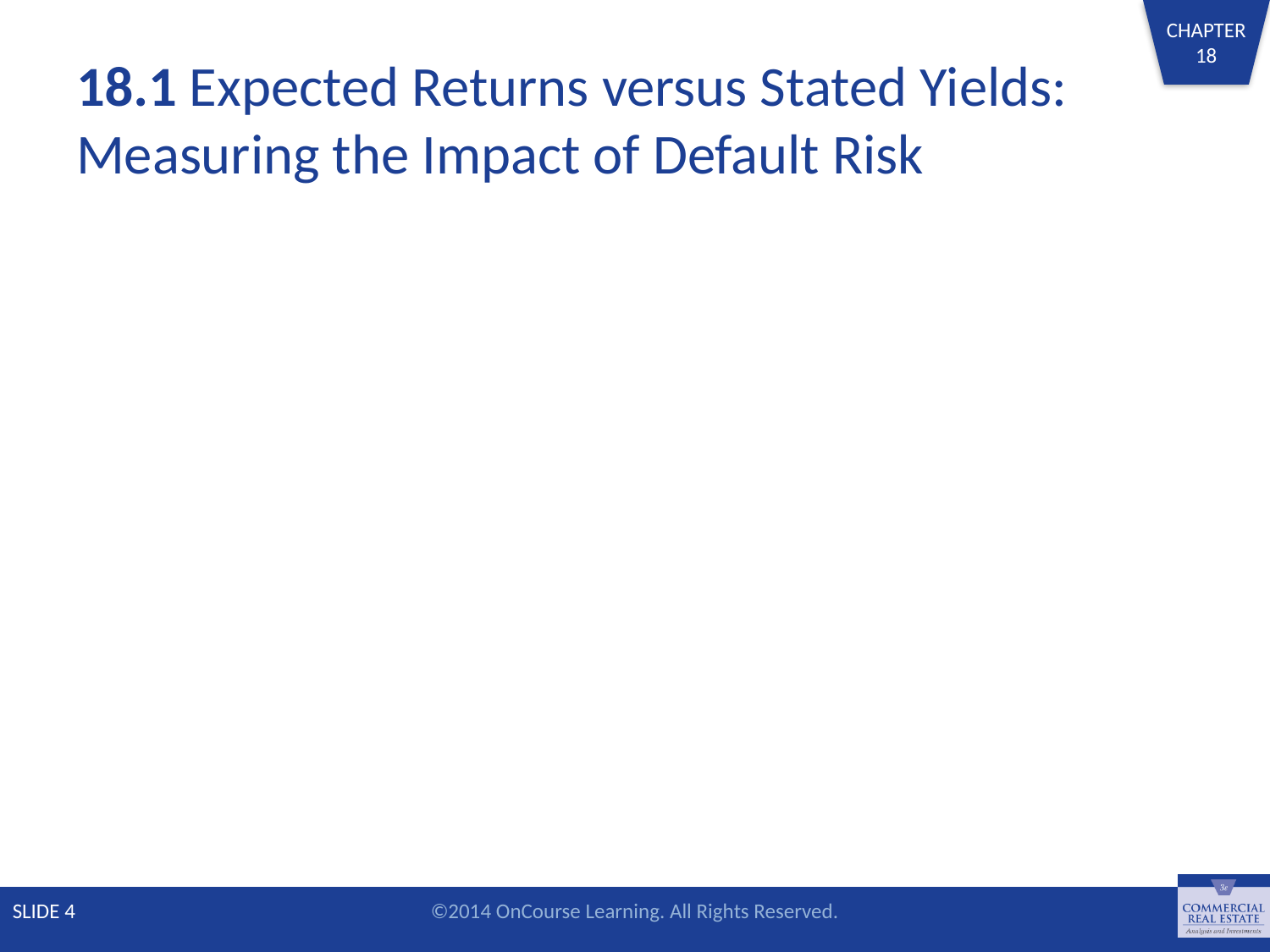

# 18.1 Expected Returns versus Stated Yields: Measuring the Impact of Default Risk

SLIDE 4